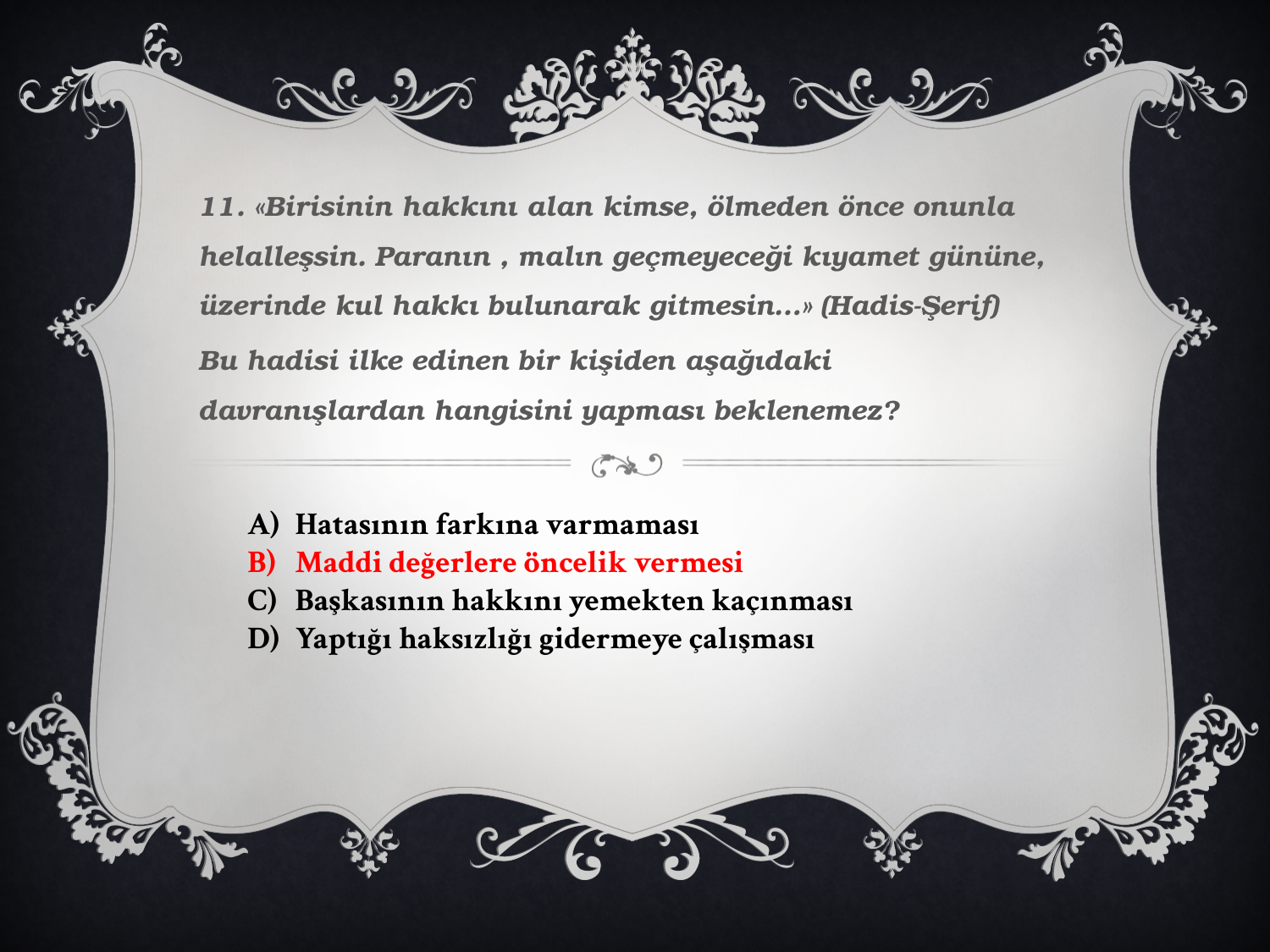

11. «Birisinin hakkını alan kimse, ölmeden önce onunla helalleşsin. Paranın , malın geçmeyeceği kıyamet gününe, üzerinde kul hakkı bulunarak gitmesin…» (Hadis-Şerif)
Bu hadisi ilke edinen bir kişiden aşağıdaki davranışlardan hangisini yapması beklenemez?

Hatasının farkına varmaması
Maddi değerlere öncelik vermesi
Başkasının hakkını yemekten kaçınması
Yaptığı haksızlığı gidermeye çalışması